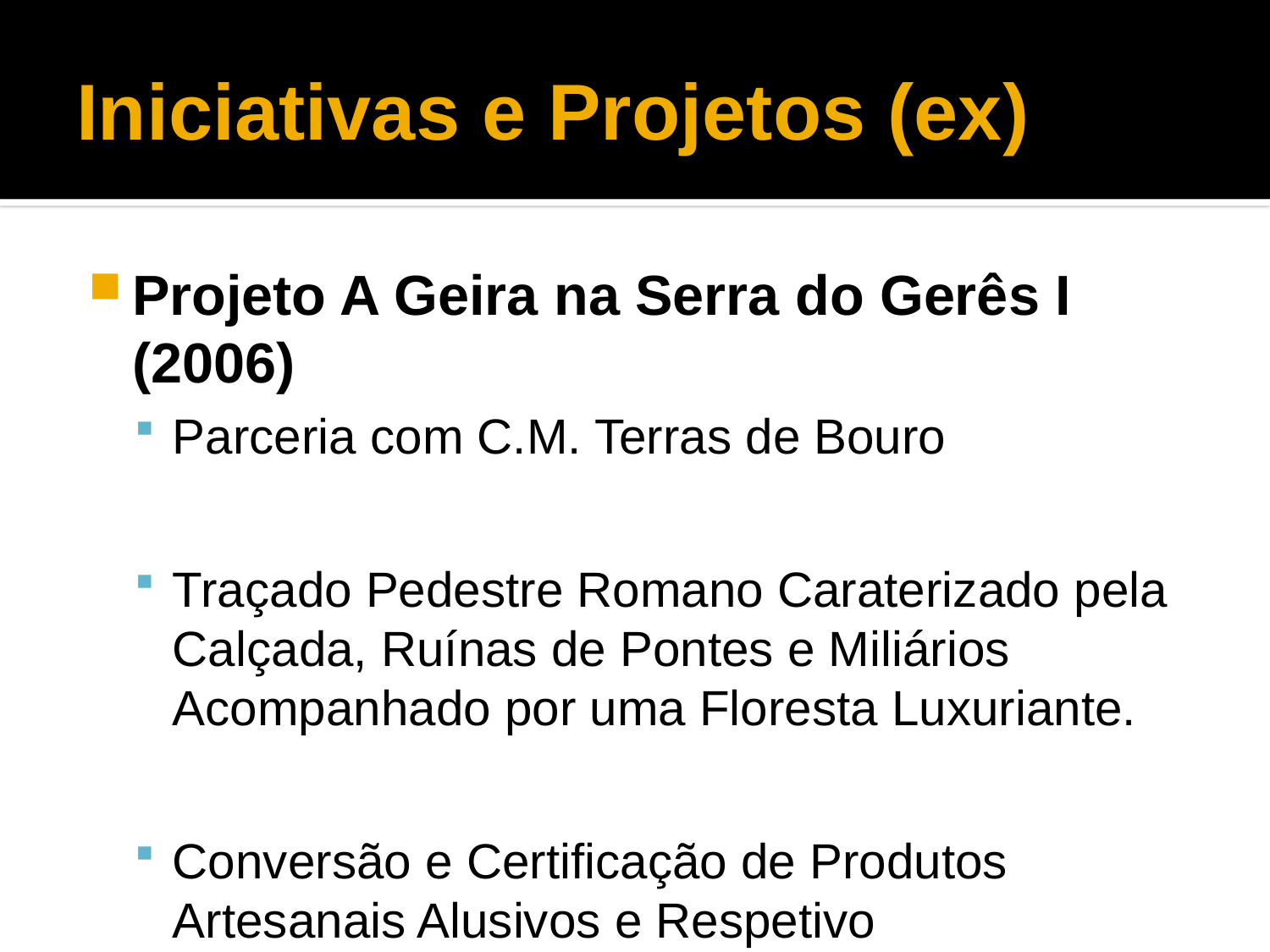

# Iniciativas e Projetos (ex)
Projeto A Geira na Serra do Gerês I (2006)
Parceria com C.M. Terras de Bouro

Traçado Pedestre Romano Caraterizado pela Calçada, Ruínas de Pontes e Miliários Acompanhado por uma Floresta Luxuriante.

Conversão e Certificação de Produtos Artesanais Alusivos e Respetivo Merchandising.